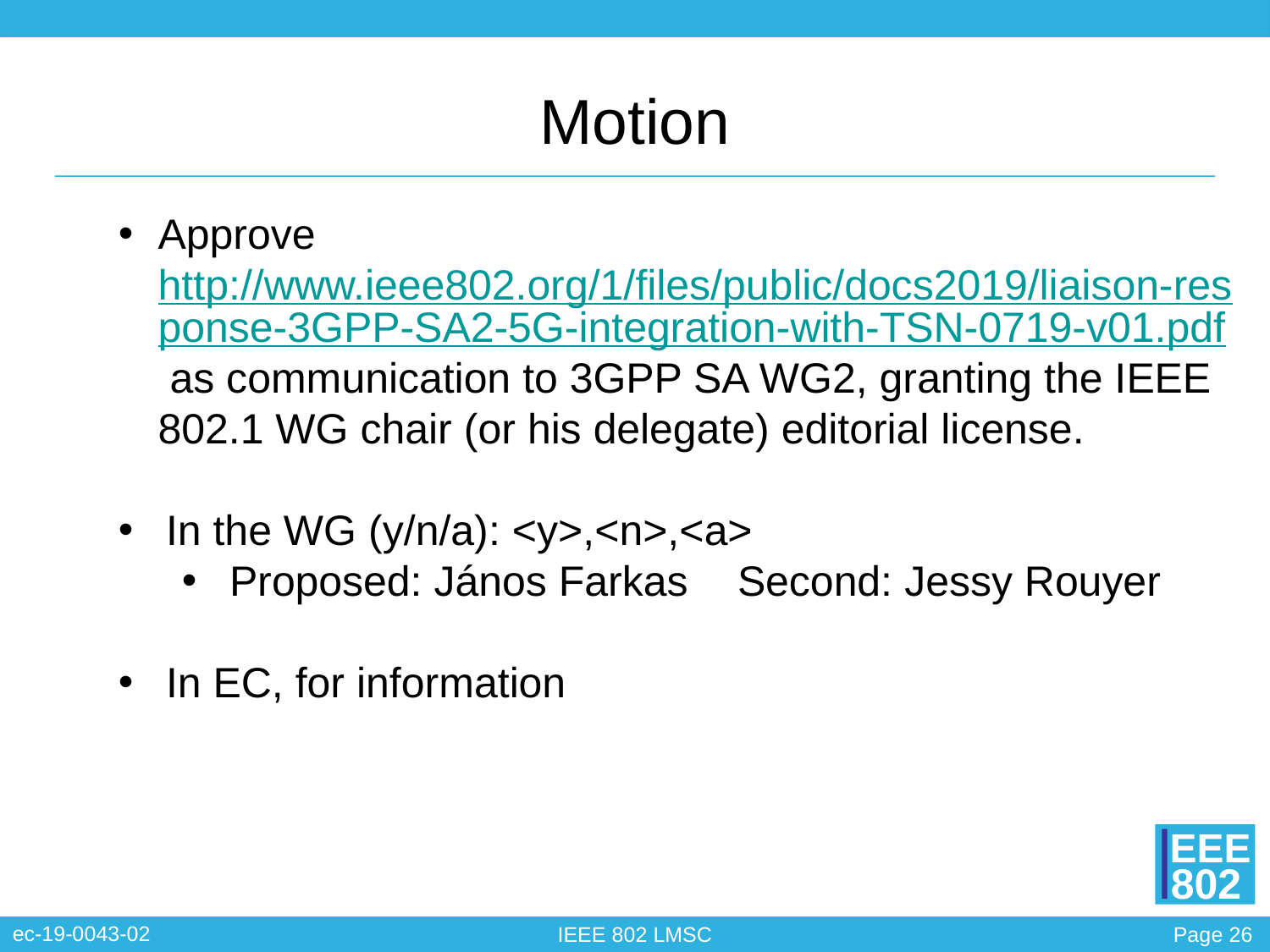

# Motion
Approve http://www.ieee802.org/1/files/public/docs2019/liaison-response-3GPP-SA2-5G-integration-with-TSN-0719-v01.pdf as communication to 3GPP SA WG2, granting the IEEE 802.1 WG chair (or his delegate) editorial license.

In the WG (y/n/a): <y>,<n>,<a>
Proposed: János Farkas 	Second: Jessy Rouyer

In EC, for information